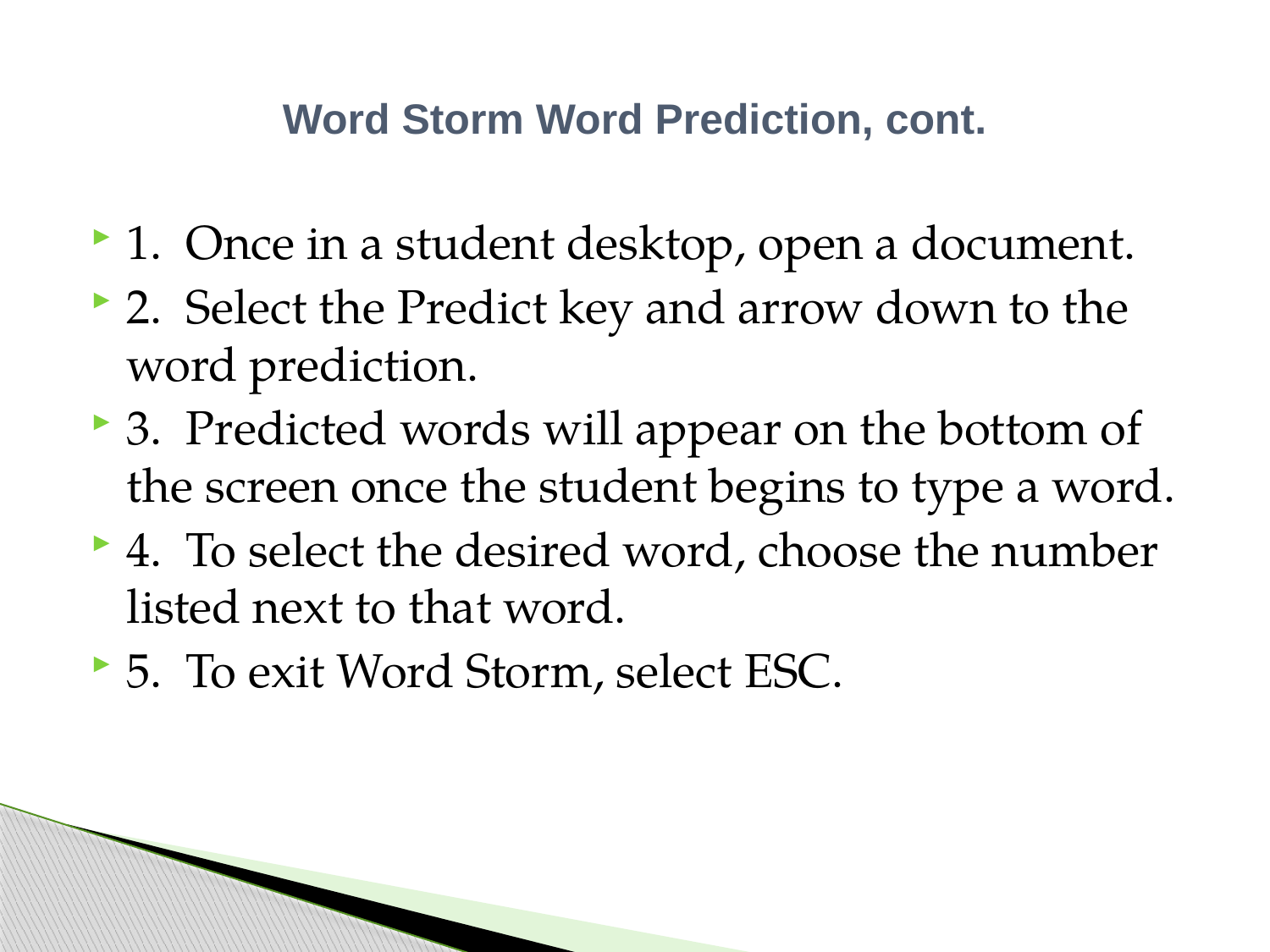

# Word Storm Word Prediction, cont.
1.  Once in a student desktop, open a document.
2.  Select the Predict key and arrow down to the word prediction.
3.  Predicted words will appear on the bottom of the screen once the student begins to type a word.
4.  To select the desired word, choose the number listed next to that word.
5.  To exit Word Storm, select ESC.